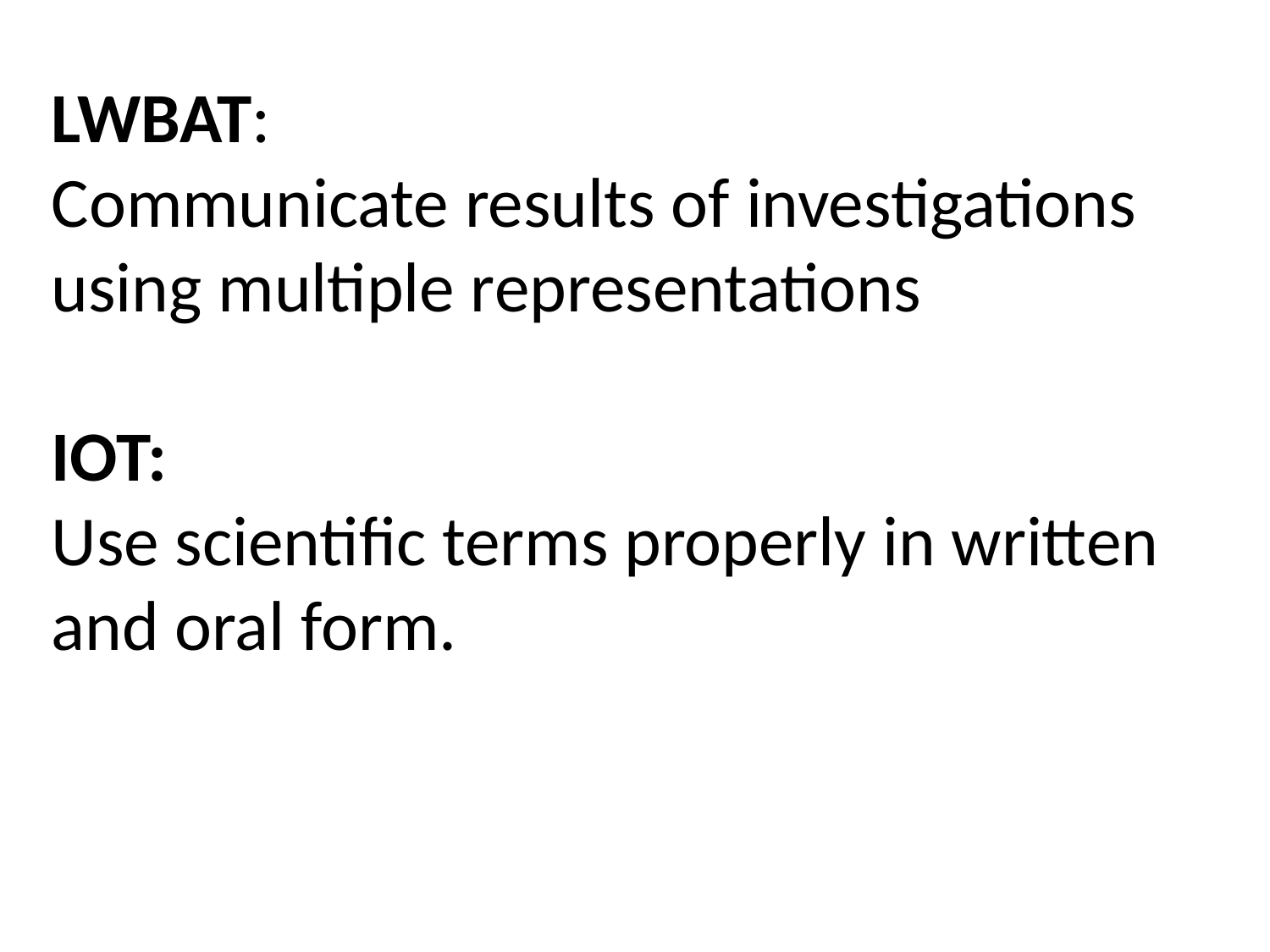

LWBAT:
Communicate results of investigations using multiple representations

IOT:
Use scientific terms properly in written and oral form.